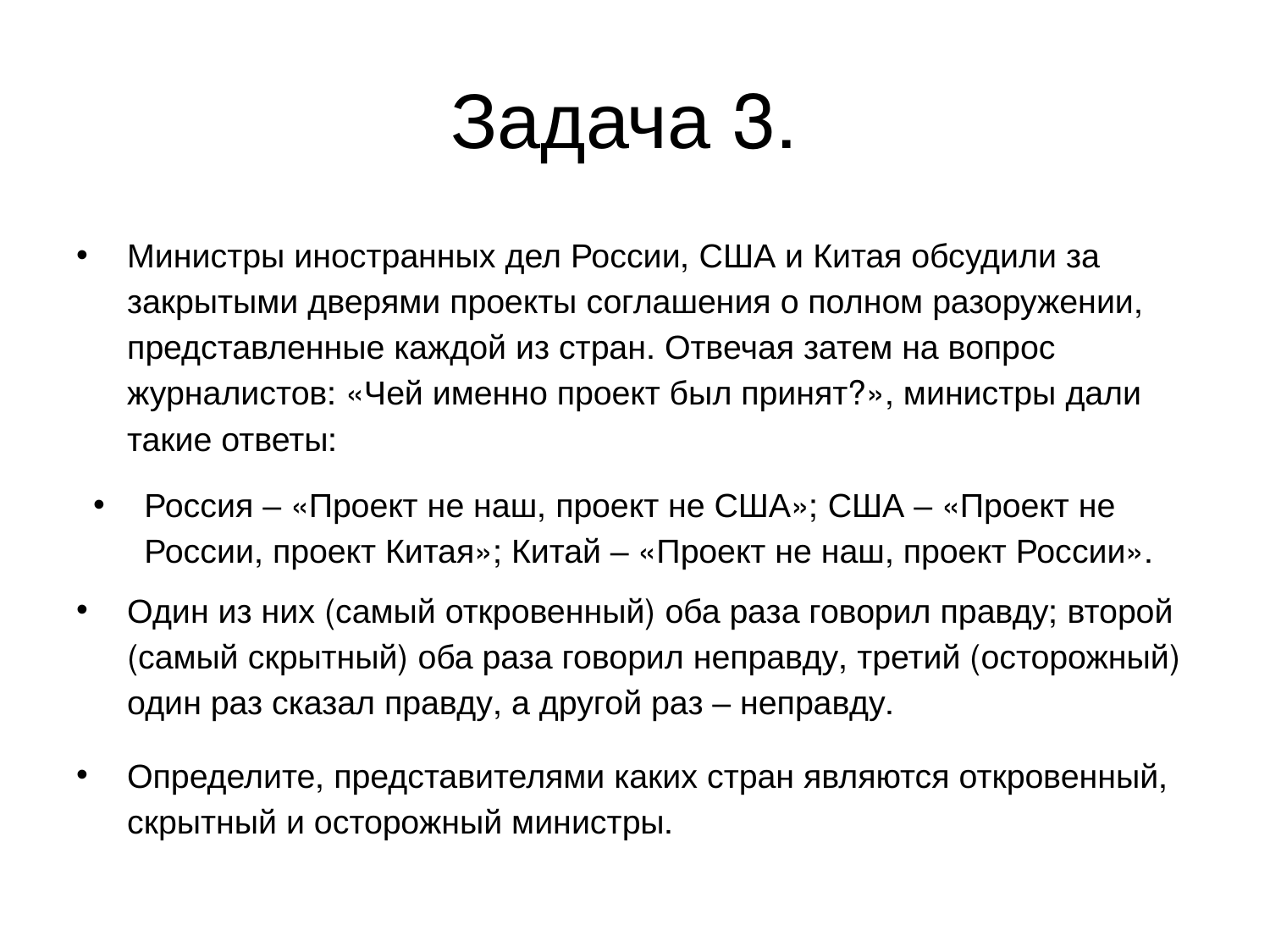

# Задача 3.
Министры иностранных дел России, США и Китая обсудили за закрытыми дверями проекты соглашения о полном разоружении, представленные каждой из стран. Отвечая затем на вопрос журналистов: «Чей именно проект был принят?», министры дали такие ответы:
Россия ‒ «Проект не наш, проект не США»; США ‒ «Проект не России, проект Китая»; Китай ‒ «Проект не наш, проект России».
Один из них (самый откровенный) оба раза говорил правду; второй (самый скрытный) оба раза говорил неправду, третий (осторожный) один раз сказал правду, а другой раз ‒ неправду.
Определите, представителями каких стран являются откровенный, скрытный и осторожный министры.